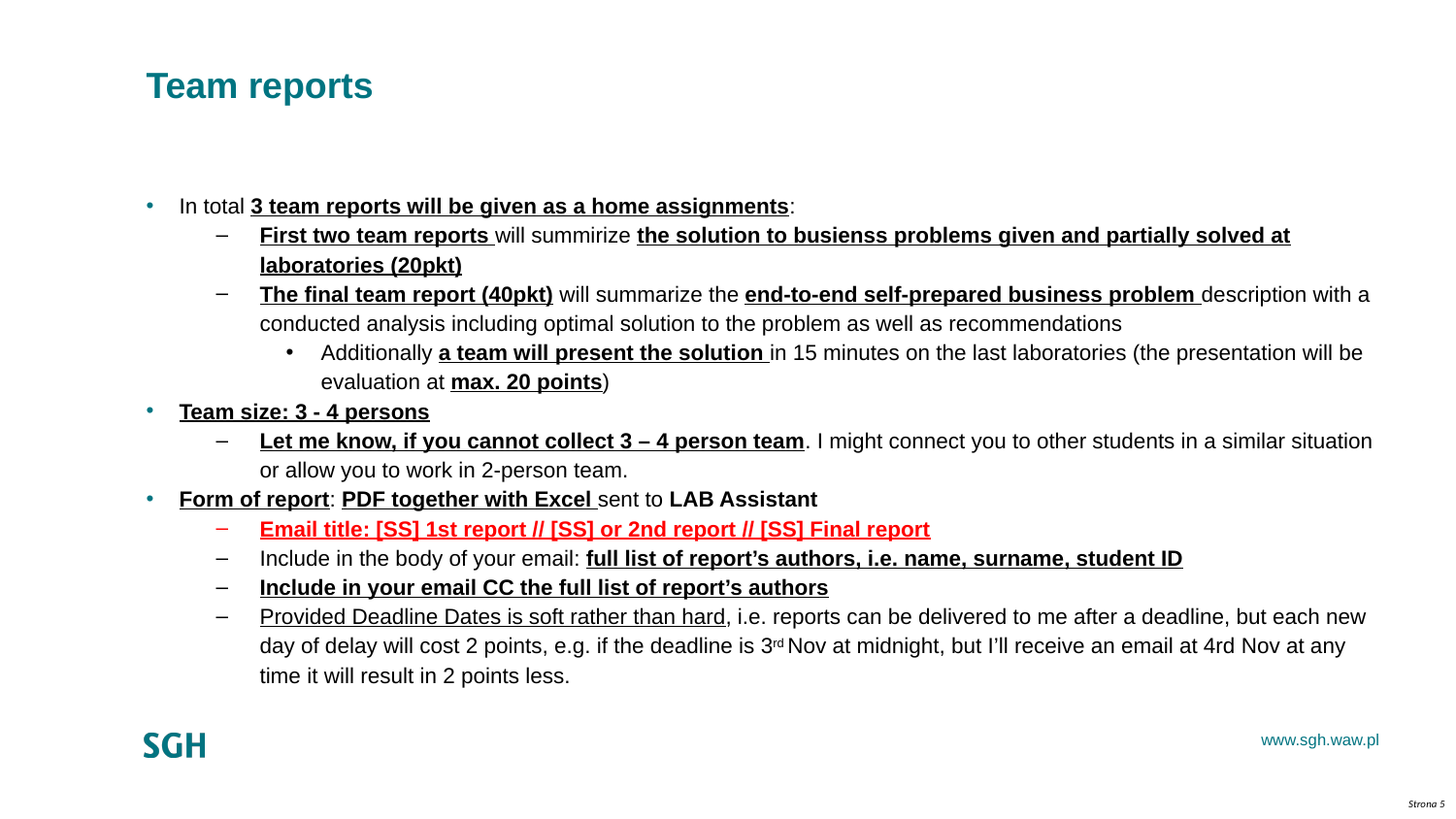

# Team reports
In total 3 team reports will be given as a home assignments:
First two team reports will summirize the solution to busienss problems given and partially solved at laboratories (20pkt)
The final team report (40pkt) will summarize the end-to-end self-prepared business problem description with a conducted analysis including optimal solution to the problem as well as recommendations
Additionally a team will present the solution in 15 minutes on the last laboratories (the presentation will be evaluation at max. 20 points)
Team size: 3 - 4 persons
Let me know, if you cannot collect 3 – 4 person team. I might connect you to other students in a similar situation or allow you to work in 2-person team.
Form of report: PDF together with Excel sent to LAB Assistant
Email title: [SS] 1st report // [SS] or 2nd report // [SS] Final report
Include in the body of your email: full list of report’s authors, i.e. name, surname, student ID
Include in your email CC the full list of report’s authors
Provided Deadline Dates is soft rather than hard, i.e. reports can be delivered to me after a deadline, but each new day of delay will cost 2 points, e.g. if the deadline is 3rd Nov at midnight, but I’ll receive an email at 4rd Nov at any time it will result in 2 points less.
Strona 5